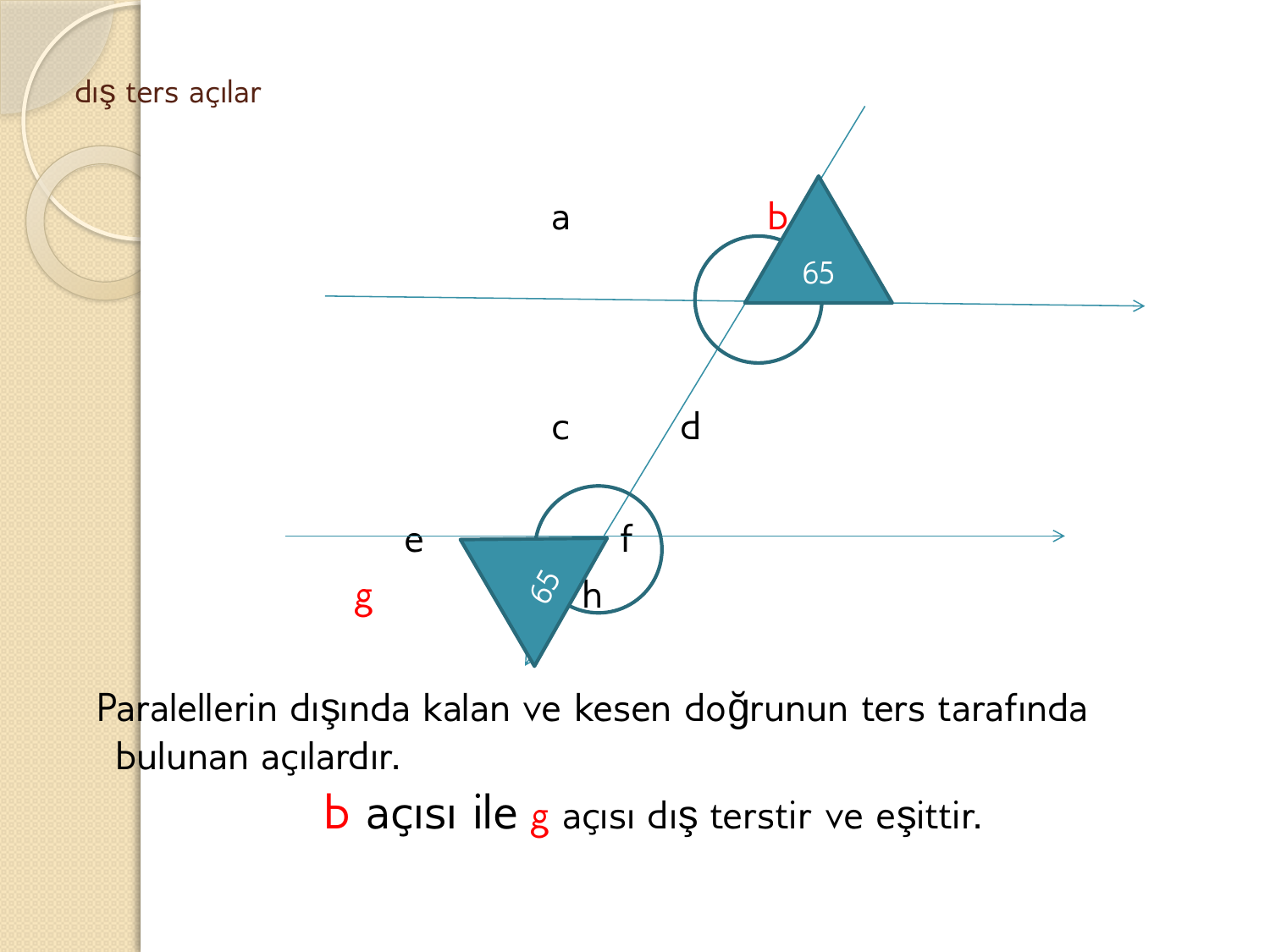

# dış ters açılar

                                      a                b

                                      c         d

                          e                f
                      g                 h

 Paralellerin dışında kalan ve kesen doğrunun ters tarafında bulunan açılardır.                                                                                  b açısı ile g açısı dış terstir ve eşittir.
65

65